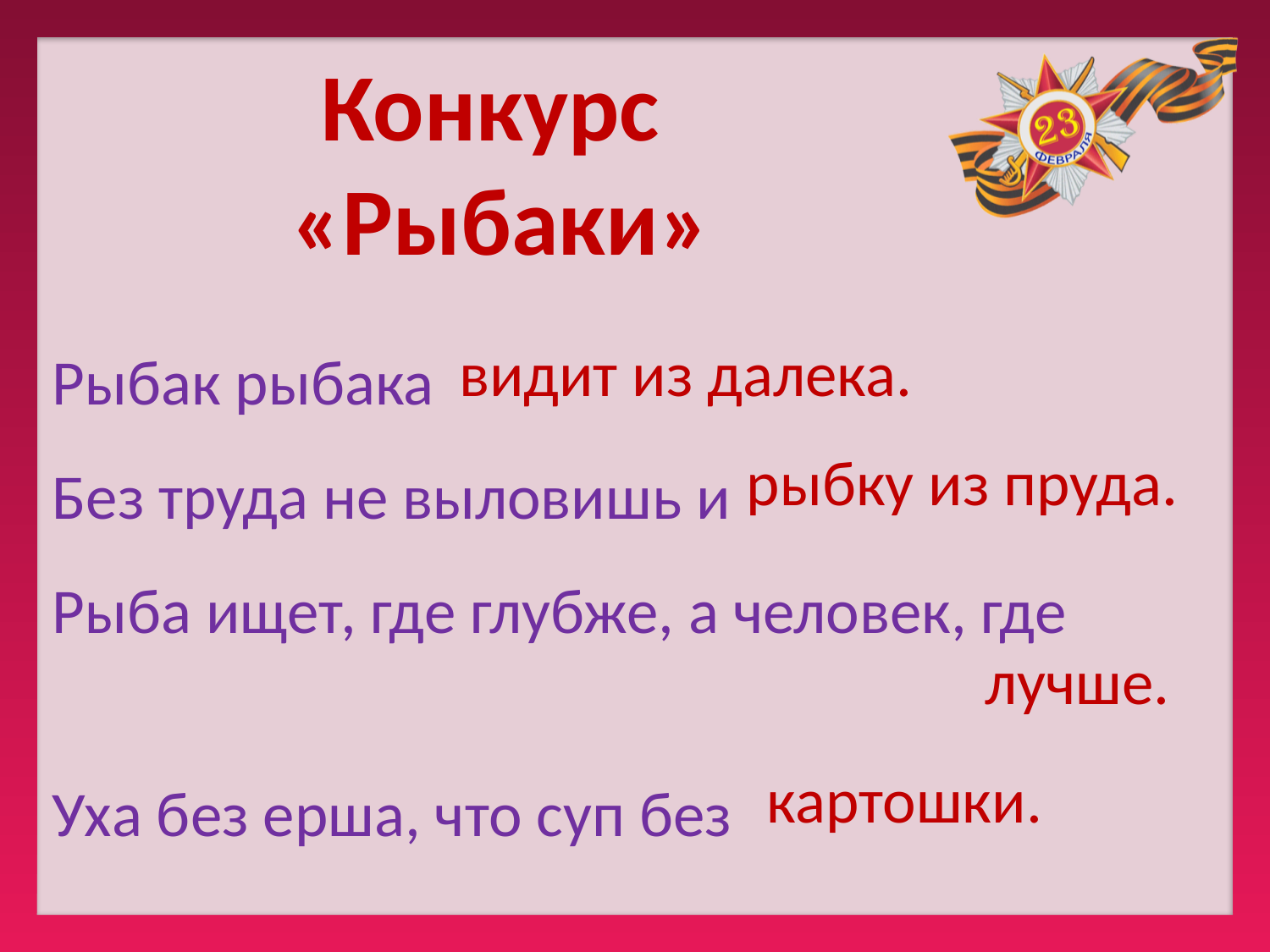

Конкурс
«Рыбаки»
Рыбак рыбака
Без труда не выловишь и
Рыба ищет, где глубже, а человек, где

Уха без ерша, что суп без
видит из далека.
рыбку из пруда.
лучше.
картошки.